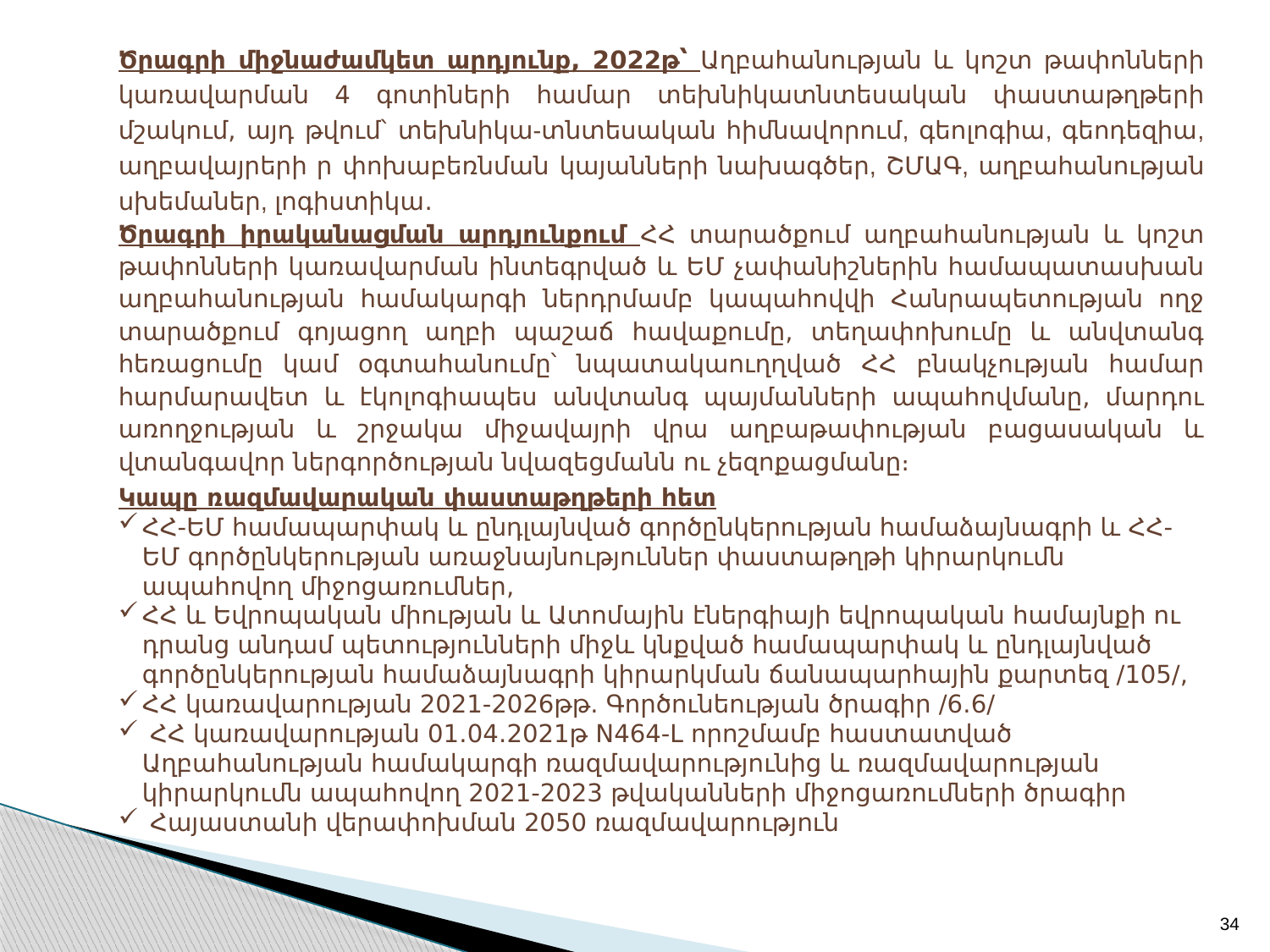

Ծրագրի միջնաժամկետ արդյունք, 2022թ՝ Աղբահանության և կոշտ թափոնների կառավարման 4 գոտիների համար տեխնիկատնտեսական փաստաթղթերի մշակում, այդ թվում՝ տեխնիկա-տնտեսական հիմնավորում, գեոլոգիա, գեոդեզիա, աղբավայրերի ր փոխաբեռնման կայանների նախագծեր, ՇՄԱԳ, աղբահանության սխեմաներ, լոգիստիկա․
Ծրագրի իրականացման արդյունքում ՀՀ տարածքում աղբահանության և կոշտ թափոնների կառավարման ինտեգրված և ԵՄ չափանիշներին համապատասխան աղբահանության համակարգի ներդրմամբ կապահովվի Հանրապետության ողջ տարածքում գոյացող աղբի պաշաճ հավաքումը, տեղափոխումը և անվտանգ հեռացումը կամ օգտահանումը՝ նպատակաուղղված ՀՀ բնակչության համար հարմարավետ և էկոլոգիապես անվտանգ պայմանների ապահովմանը, մարդու առողջության և շրջակա միջավայրի վրա աղբաթափության բացասական և վտանգավոր ներգործության նվազեցմանն ու չեզոքացմանը։
Կապը ռազմավարական փաստաթղթերի հետ
ՀՀ-ԵՄ համապարփակ և ընդլայնված գործընկերության համաձայնագրի և ՀՀ-ԵՄ գործընկերության առաջնայնություններ փաստաթղթի կիրարկումն ապահովող միջոցառումներ,
ՀՀ և Եվրոպական միության և Ատոմային էներգիայի եվրոպական համայնքի ու դրանց անդամ պետությունների միջև կնքված համապարփակ և ընդլայնված գործընկերության համաձայնագրի կիրարկման ճանապարհային քարտեզ /105/,
ՀՀ կառավարության 2021-2026թթ. Գործունեության ծրագիր /6․6/
 ՀՀ կառավարության 01․04․2021թ N464-Լ որոշմամբ հաստատված Աղբահանության համակարգի ռազմավարությունից և ռազմավարության կիրարկումն ապահովող 2021-2023 թվականների միջոցառումների ծրագիր
 Հայաստանի վերափոխման 2050 ռազմավարություն
34